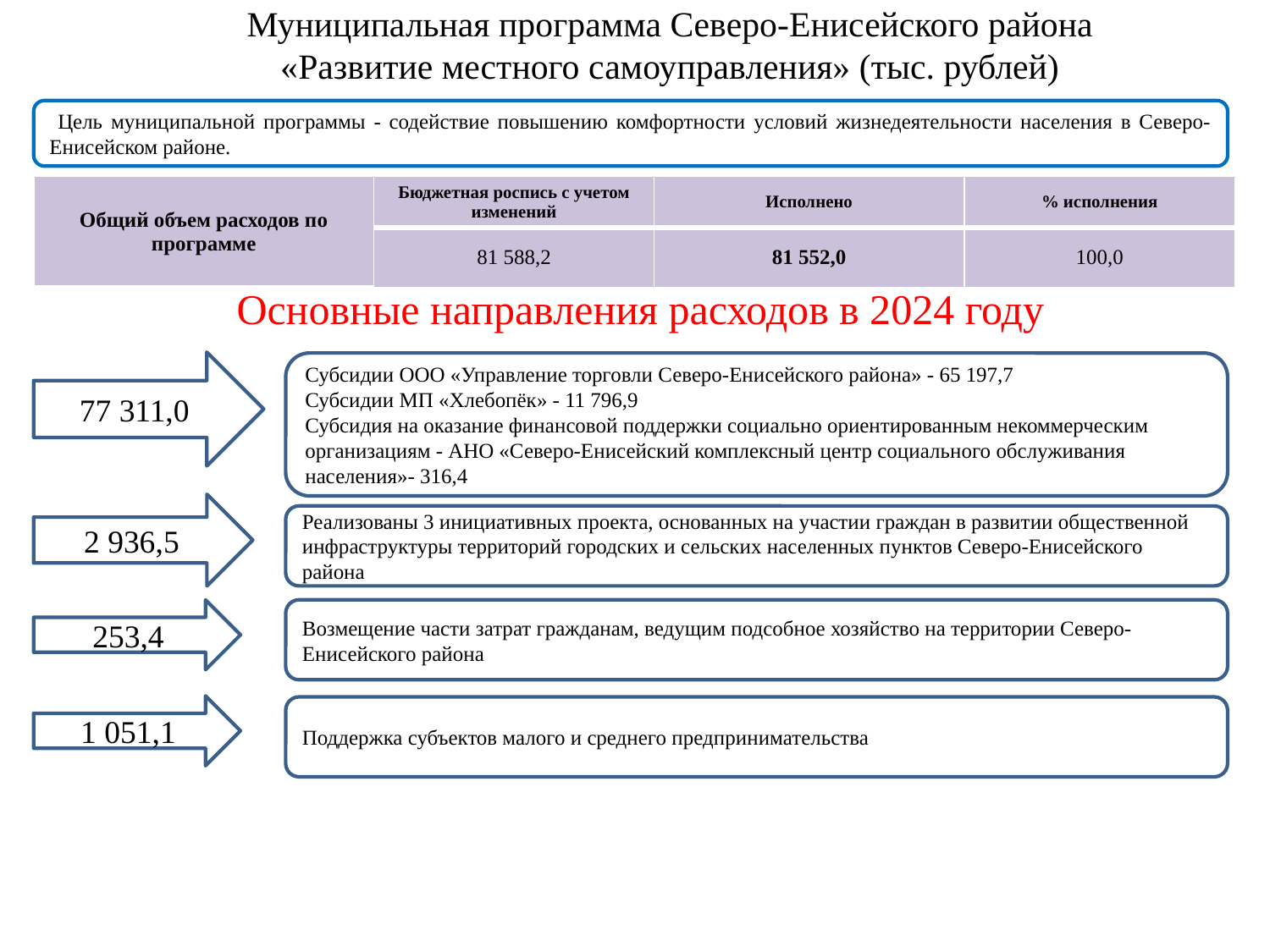

# Муниципальная программа Северо-Енисейского района «Развитие местного самоуправления» (тыс. рублей)
 Цель муниципальной программы - содействие повышению комфортности условий жизнедеятельности населения в Северо-Енисейском районе.
| Общий объем расходов по программе | Бюджетная роспись с учетом изменений | Исполнено | % исполнения |
| --- | --- | --- | --- |
|  | 81 588,2 | 81 552,0 | 100,0 |
Основные направления расходов в 2024 году
77 311,0

Субсидии ООО «Управление торговли Северо-Енисейского района» - 65 197,7
Субсидии МП «Хлебопёк» - 11 796,9
Субсидия на оказание финансовой поддержки социально ориентированным некоммерческим организациям - АНО «Северо-Енисейский комплексный центр социального обслуживания населения»- 316,4

2 936,5
Реализованы 3 инициативных проекта, основанных на участии граждан в развитии общественной инфраструктуры территорий городских и сельских населенных пунктов Северо-Енисейского района
253,4
Возмещение части затрат гражданам, ведущим подсобное хозяйство на территории Северо-Енисейского района
1 051,1
Поддержка субъектов малого и среднего предпринимательства